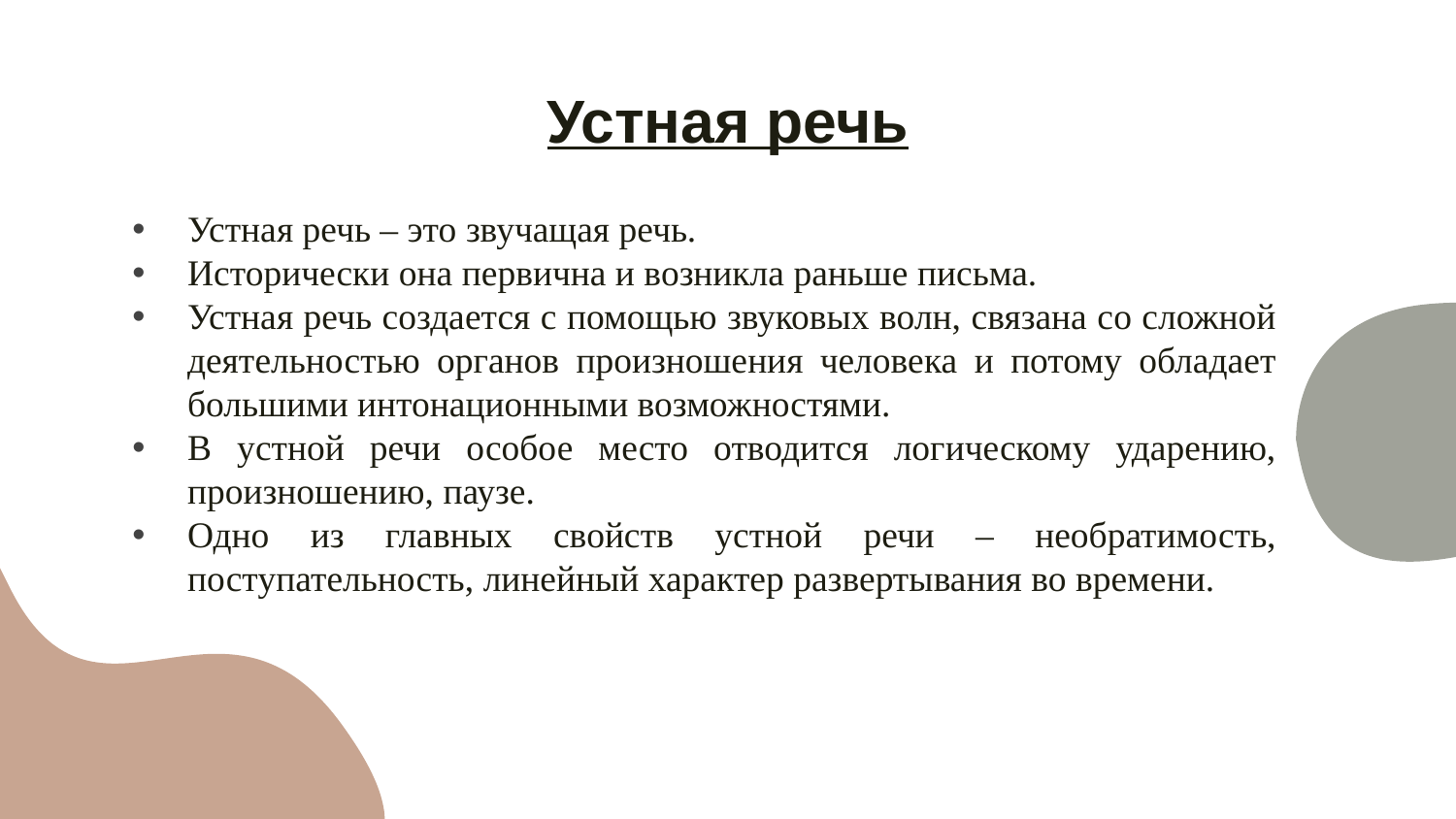

# Устная речь
Устная речь – это звучащая речь.
Исторически она первична и возникла раньше письма.
Устная речь создается с помощью звуковых волн, связана со сложной деятельностью органов произношения человека и потому обладает большими интонационными возможностями.
В устной речи особое место отводится логическому ударению, произношению, паузе.
Одно из главных свойств устной речи – необратимость, поступательность, линейный характер развертывания во времени.